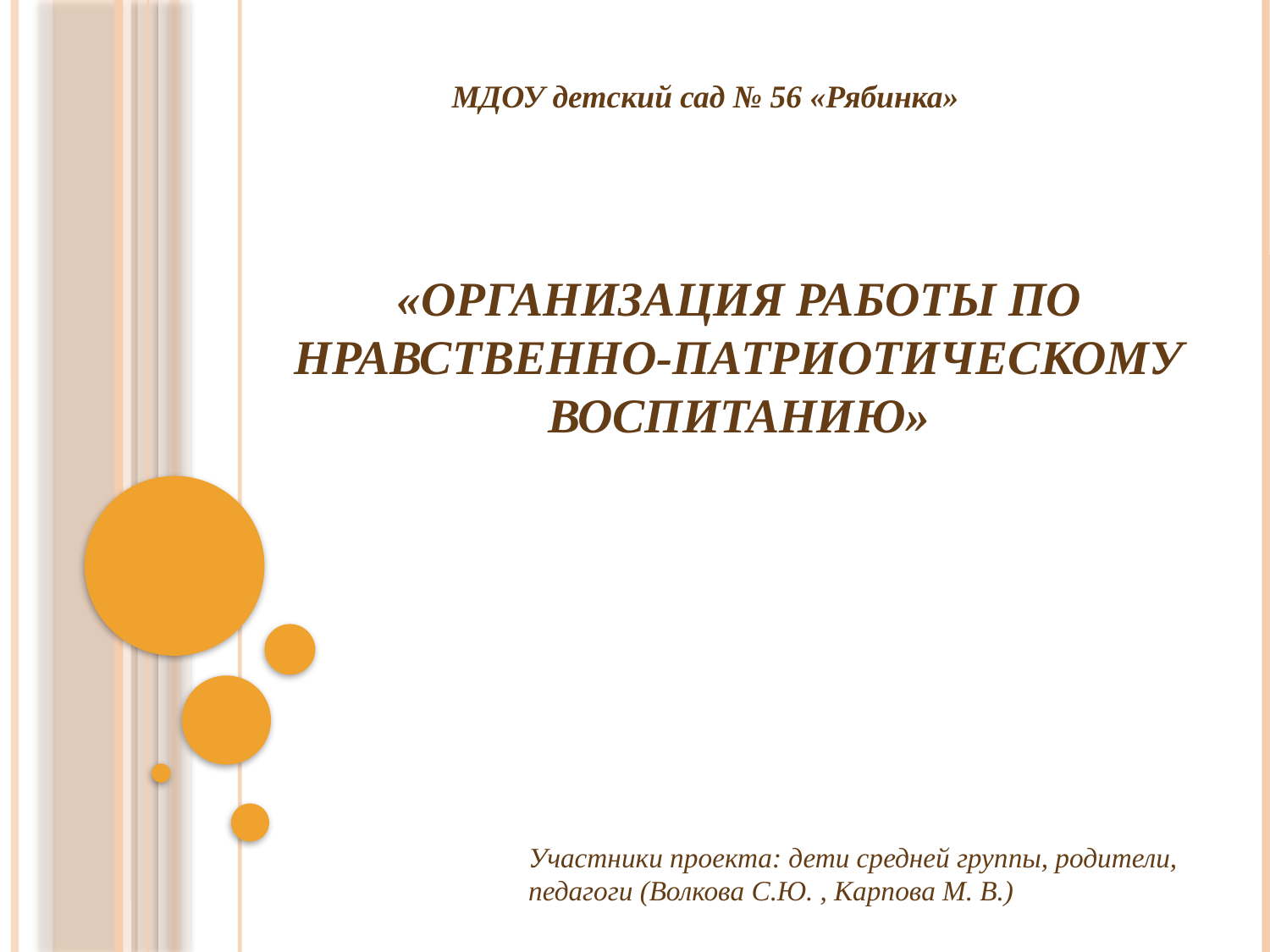

МДОУ детский сад № 56 «Рябинка»
# «Организация работы по нравственно-патриотическому воспитанию»
Участники проекта: дети средней группы, родители, педагоги (Волкова С.Ю. , Карпова М. В.)